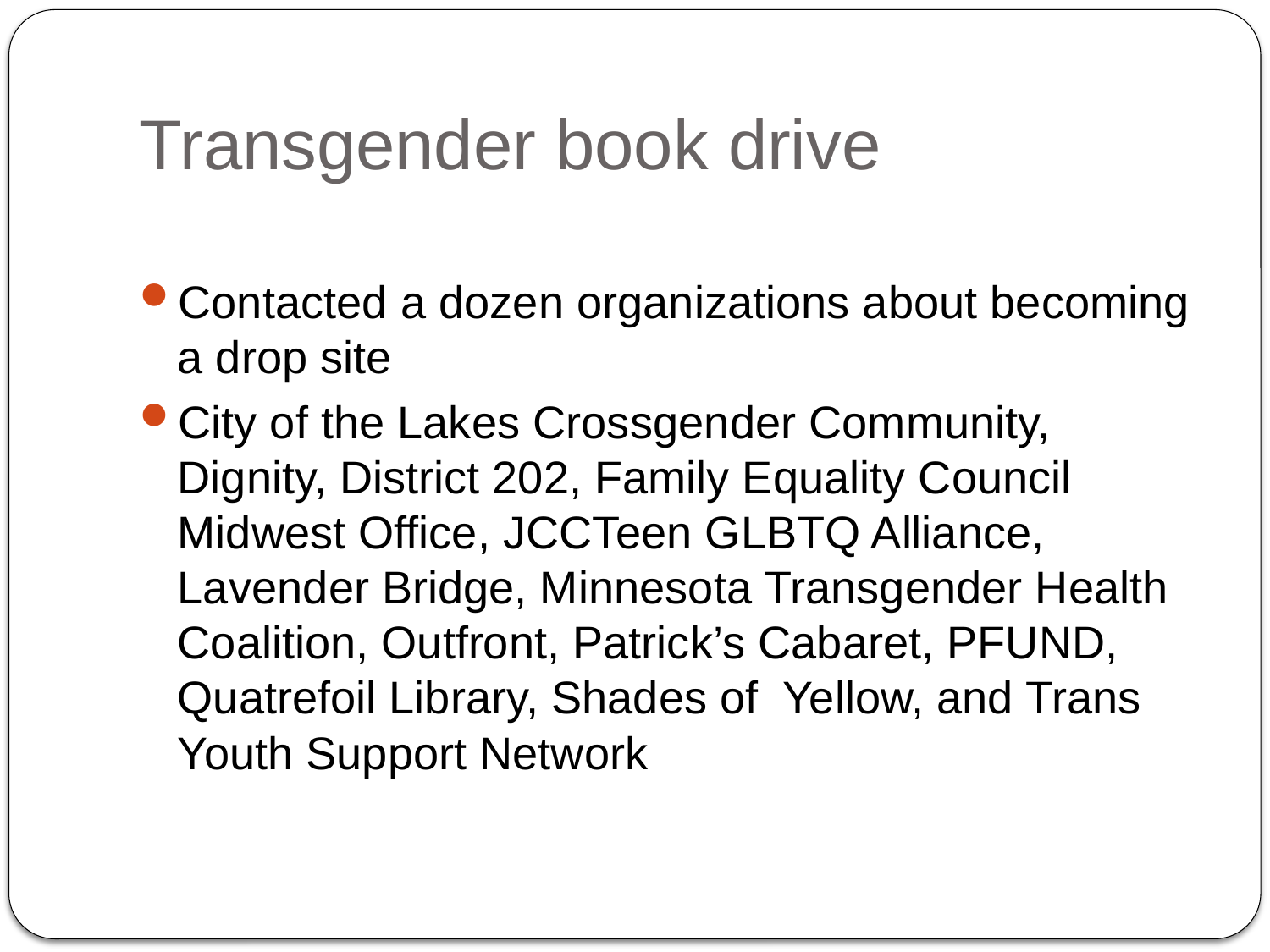

# Transgender book drive

Contacted a dozen organizations about becoming a drop site
City of the Lakes Crossgender Community, Dignity, District 202, Family Equality Council Midwest Office, JCCTeen GLBTQ Alliance, Lavender Bridge, Minnesota Transgender Health Coalition, Outfront, Patrick’s Cabaret, PFUND, Quatrefoil Library, Shades of  Yellow, and Trans Youth Support Network